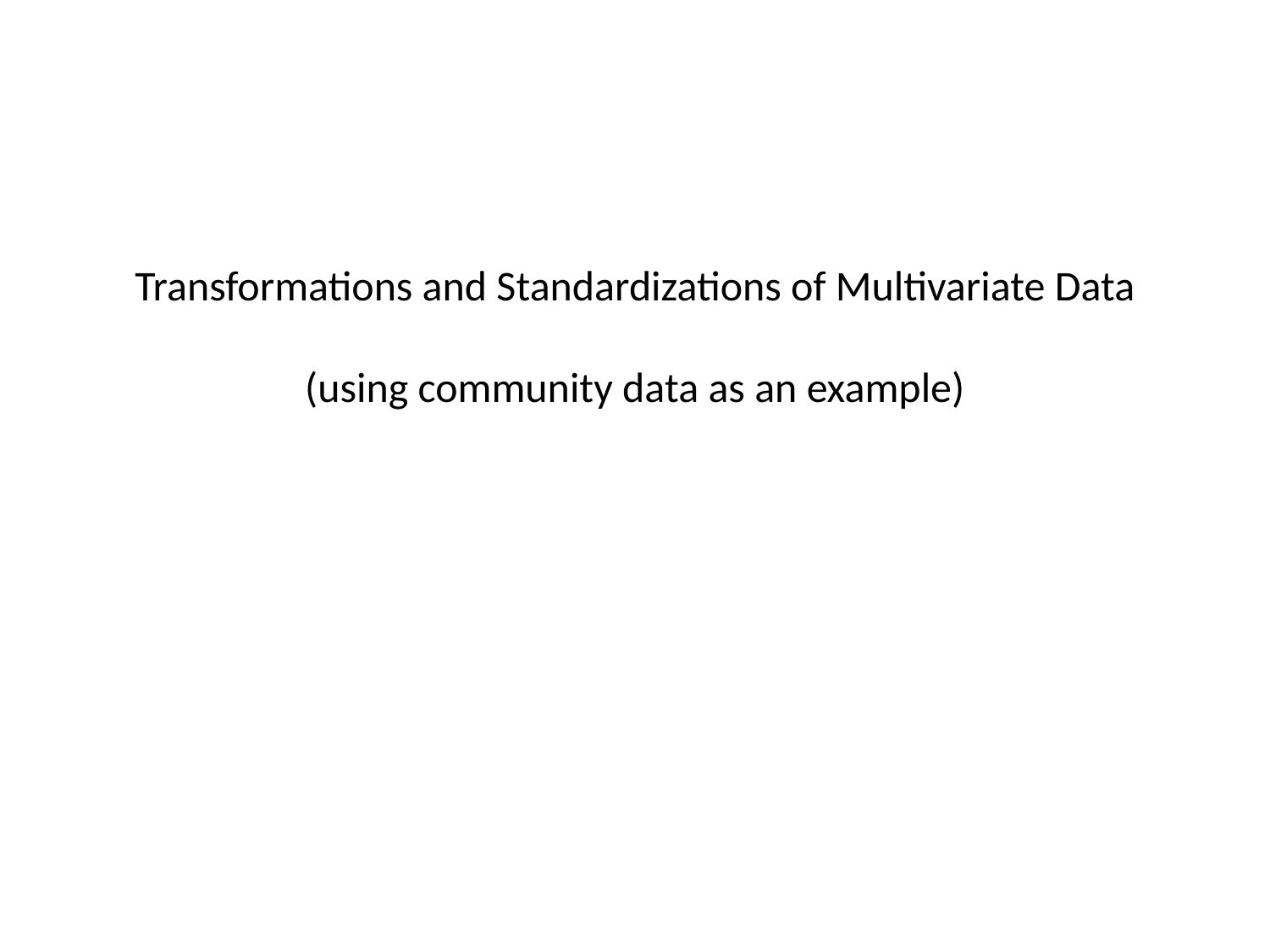

Transformations and Standardizations of Multivariate Data

(using community data as an example)